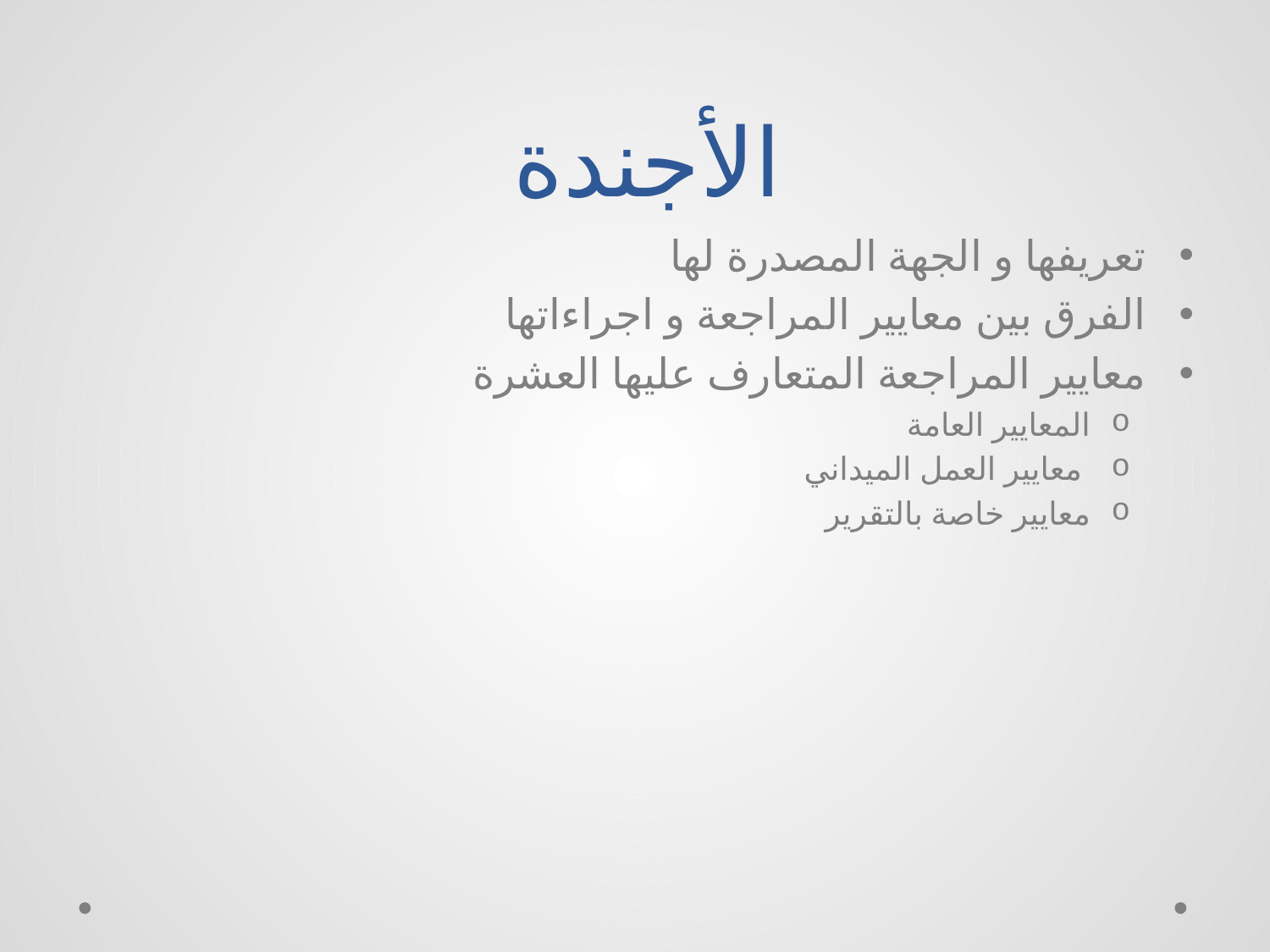

# الأجندة
تعريفها و الجهة المصدرة لها
الفرق بين معايير المراجعة و اجراءاتها
معايير المراجعة المتعارف عليها العشرة
المعايير العامة
 معايير العمل الميداني
معايير خاصة بالتقرير